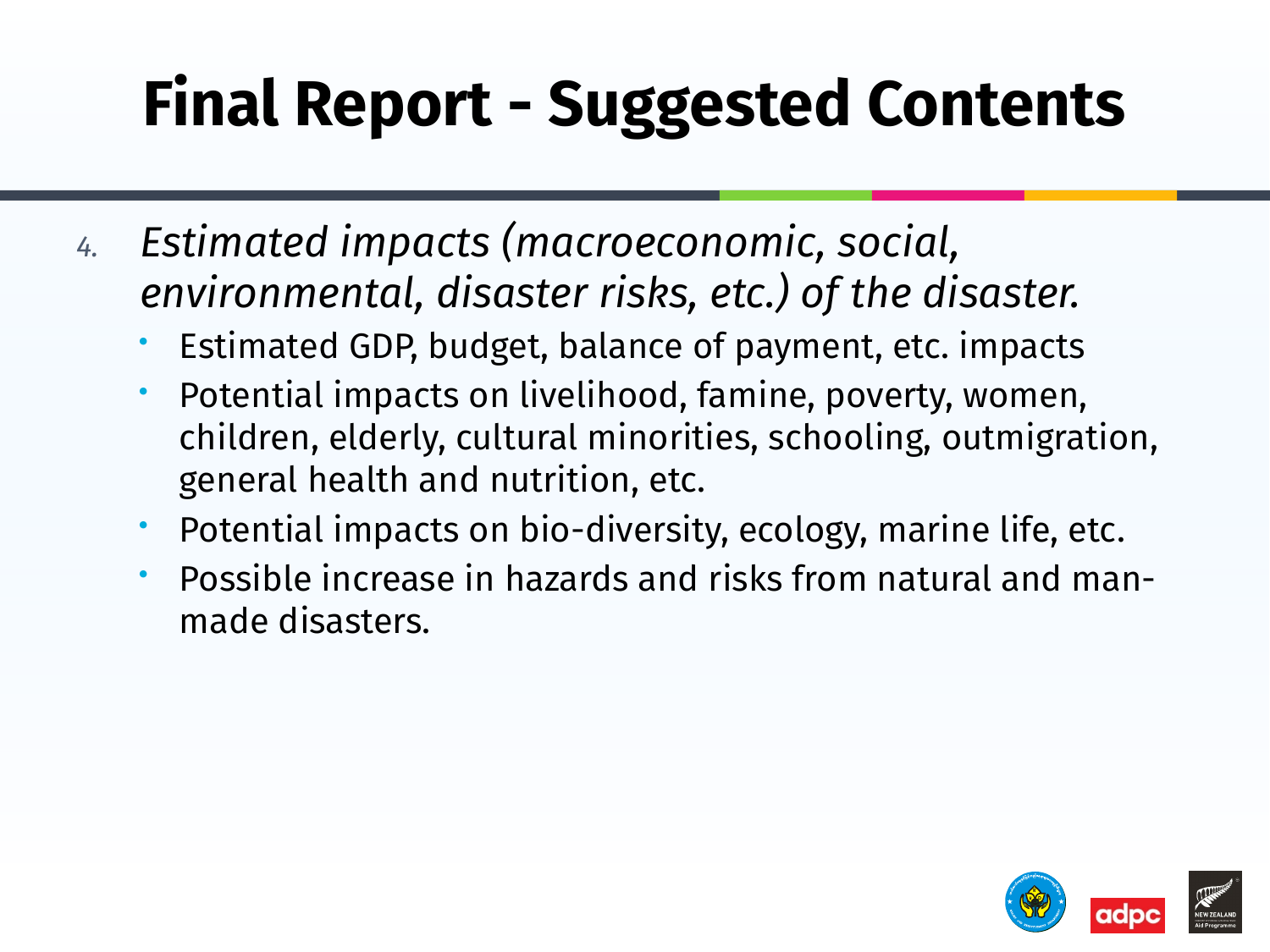

# Final Report - Suggested Contents
Estimated impacts (macroeconomic, social, environmental, disaster risks, etc.) of the disaster.
Estimated GDP, budget, balance of payment, etc. impacts
Potential impacts on livelihood, famine, poverty, women, children, elderly, cultural minorities, schooling, outmigration, general health and nutrition, etc.
Potential impacts on bio-diversity, ecology, marine life, etc.
Possible increase in hazards and risks from natural and man-made disasters.